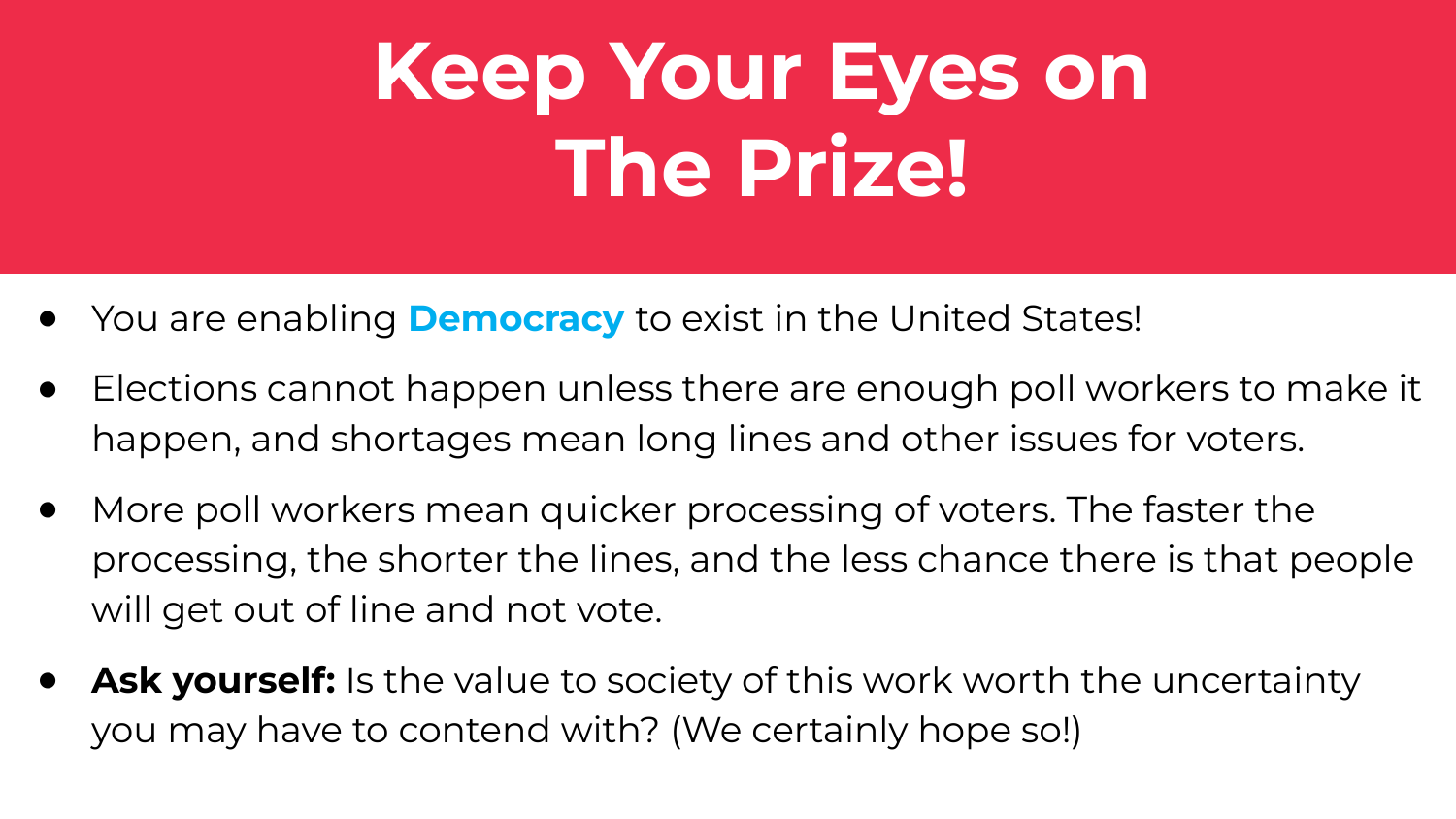

Keep Your Eyes on The Prize!
You are enabling Democracy to exist in the United States!
Elections cannot happen unless there are enough poll workers to make it happen, and shortages mean long lines and other issues for voters.
More poll workers mean quicker processing of voters. The faster the processing, the shorter the lines, and the less chance there is that people will get out of line and not vote.
Ask yourself: Is the value to society of this work worth the uncertainty you may have to contend with? (We certainly hope so!)